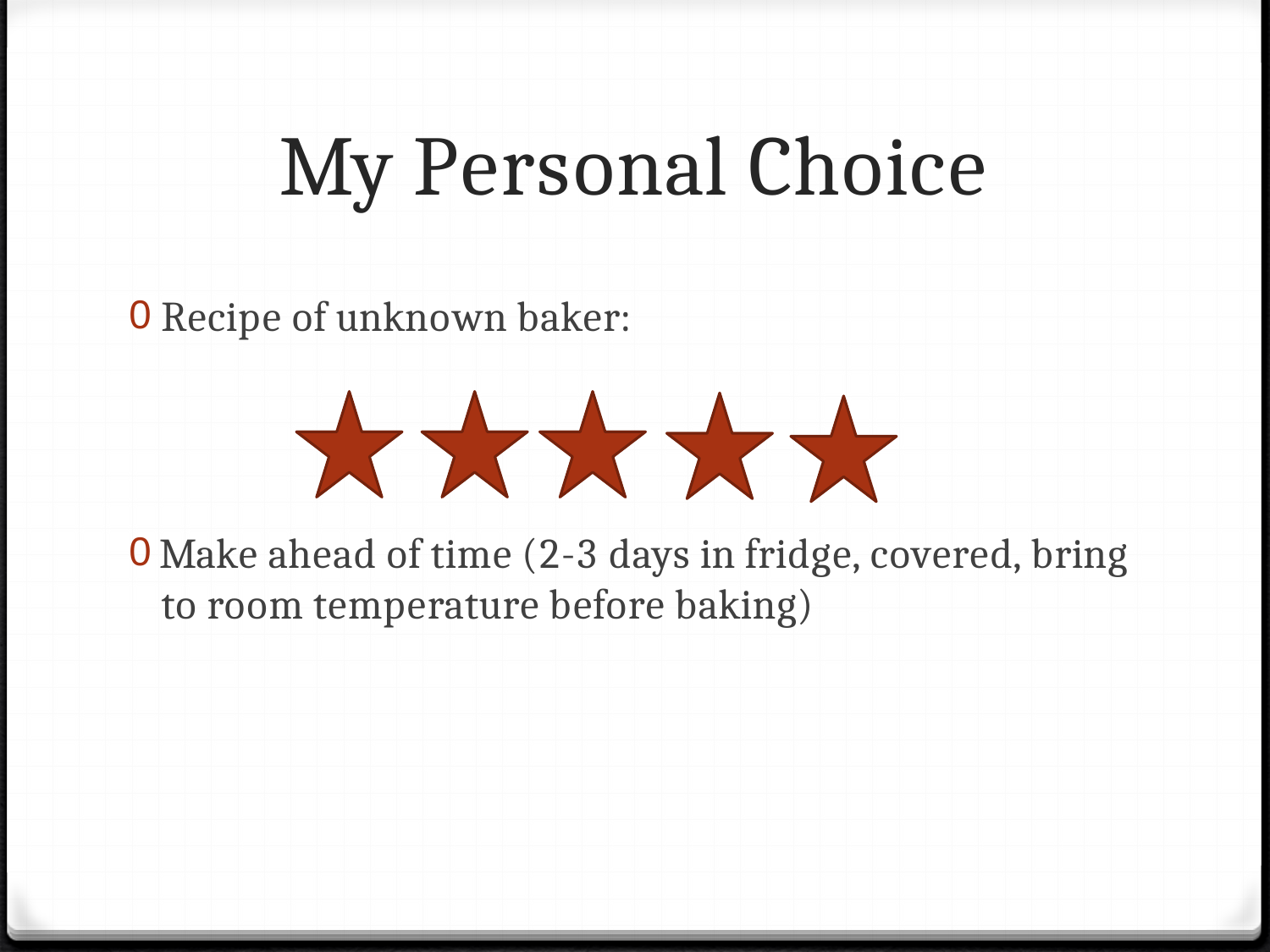

# My Personal Choice
Recipe of unknown baker:

Make ahead of time (2-3 days in fridge, covered, bring to room temperature before baking)